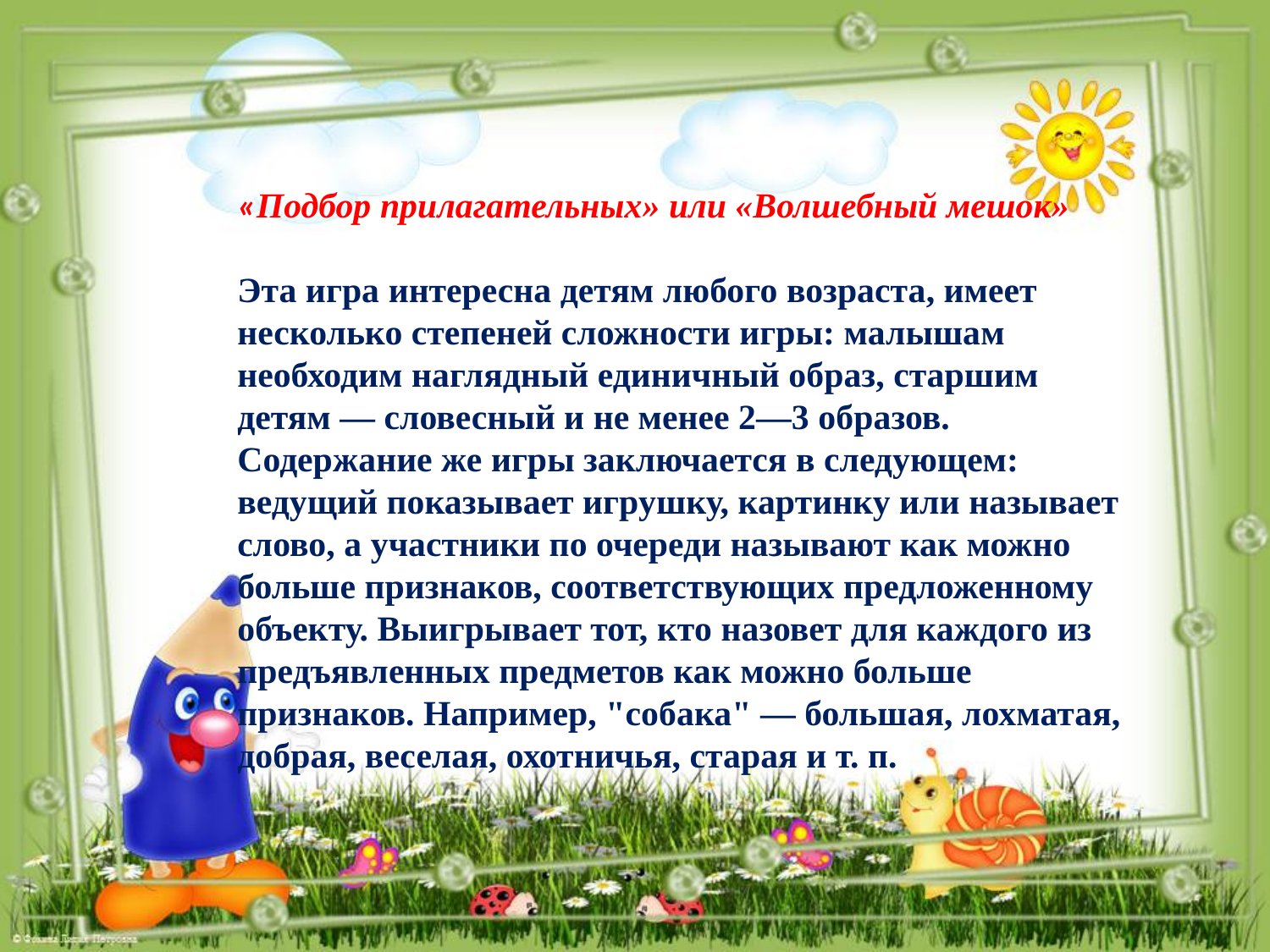

«Подбор прилагательных» или «Волшебный мешок»
 
Эта игра интересна детям любого возраста, имеет несколько степеней сложности игры: малышам необходим наглядный единичный образ, старшим детям — словесный и не менее 2—3 образов. Содержание же игры заключается в следующем: ведущий показывает игрушку, картинку или называет слово, а участники по очереди называют как можно больше признаков, соответствующих предложенному объекту. Выигрывает тот, кто назовет для каждого из предъявленных предметов как можно больше признаков. Например, "собака" — большая, лохматая, добрая, веселая, охотничья, старая и т. п.